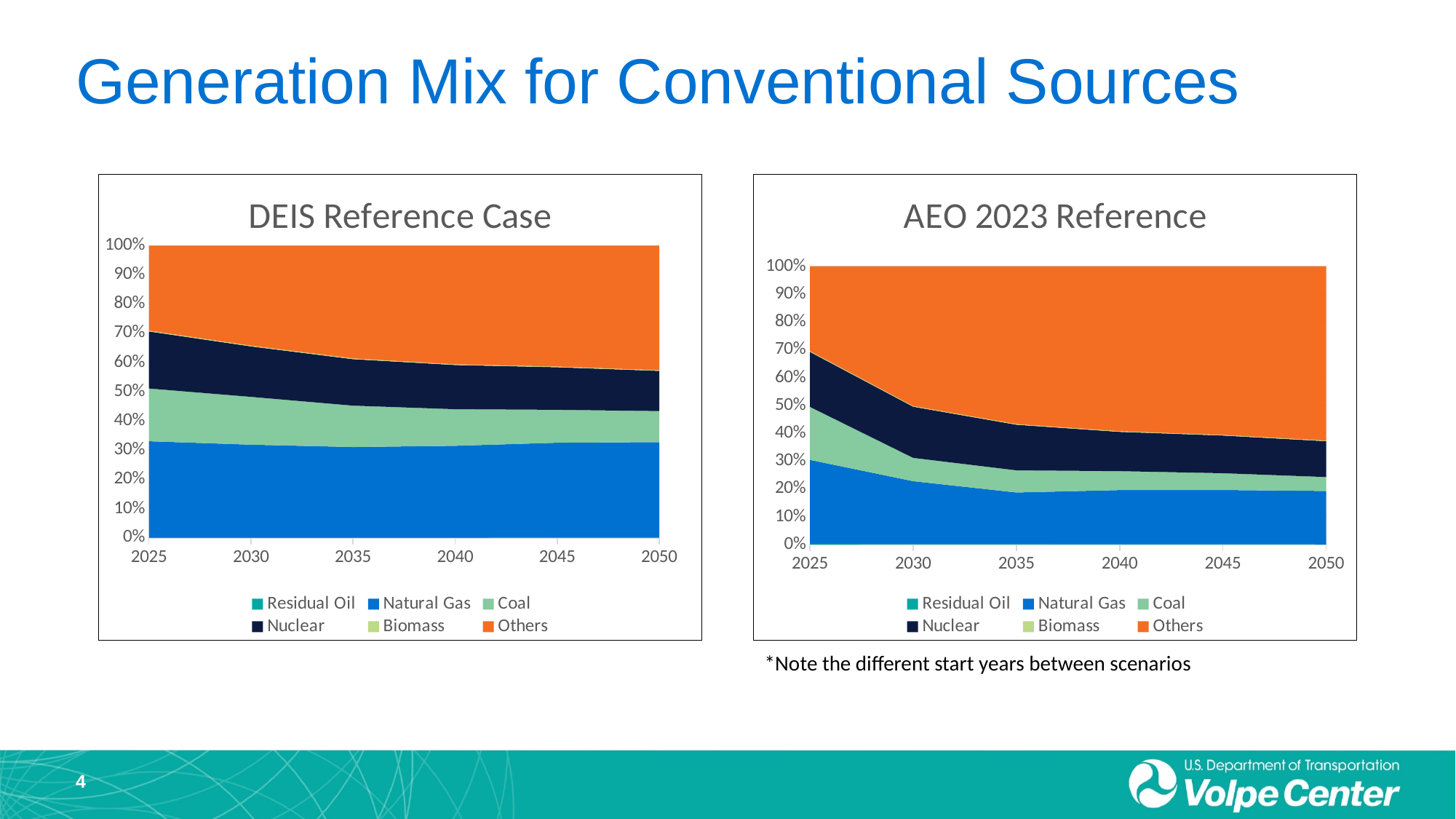

# Generation Mix for Conventional Sources

### Chart: DEIS Reference Case

| Category | Residual Oil | Natural Gas | Coal | Nuclear | Biomass | Others |
|---|---|---|---|---|---|---|
| 2025 | 0.002290956494898084 | 0.32822367114031387 | 0.18055871860833475 | 0.19520274568757015 | 0.0029222575579501476 | 0.2908016602488985 |
| 2030 | 0.0018740937809948234 | 0.31689209032442567 | 0.16358585146710375 | 0.17270976300211918 | 0.002604351155119335 | 0.3423338444074023 |
| 2035 | 0.001637487380202194 | 0.3088981221924517 | 0.14191780141692423 | 0.15894891144006534 | 0.0025868001699312017 | 0.3860109397721787 |
| 2040 | 0.0013978328664292733 | 0.31344138409209343 | 0.12518867960204277 | 0.15143818872826054 | 0.00246981786933256 | 0.4060640561005879 |
| 2045 | 0.0009942710543311317 | 0.3244099325902179 | 0.11253205231675117 | 0.145850229569849 | 0.002355503350573991 | 0.4138580141647324 |
| 2050 | 0.0009622005180965322 | 0.326612342847495 | 0.10596994647199658 | 0.13768745931419787 | 0.002246633656317097 | 0.4265213660573895 |

### Chart: AEO 2023 Reference

| Category | Residual Oil | Natural Gas | Coal | Nuclear | Biomass | Others |
|---|---|---|---|---|---|---|
| 2025 | 0.0023408383159627347 | 0.30193801011042604 | 0.19059962316782528 | 0.19759629356785516 | 0.0028189171100296137 | 0.3047062278030707 |
| 2030 | 0.0015749539892476808 | 0.2262135233334196 | 0.0836925737502187 | 0.1840592175347468 | 0.002395997113597182 | 0.5020637420489042 |
| 2035 | 0.001431840725957819 | 0.1856762496903012 | 0.07959471697026879 | 0.16385828505250657 | 0.0023537688185272364 | 0.567085170104135 |
| 2040 | 0.0012130445190395994 | 0.194665657151751 | 0.06786396398629428 | 0.14126128224544096 | 0.002294986626065989 | 0.5927010686334905 |
| 2045 | 0.0008098150358965752 | 0.195339130279285 | 0.06024205133420187 | 0.1355007399075651 | 0.0021819330083104596 | 0.6059262772241485 |
| 2050 | 0.0007601465961082063 | 0.19186948971133191 | 0.050060315088045836 | 0.12882084121051168 | 0.002270940177238952 | 0.62621823876679 |
*Note the different start years between scenarios
4